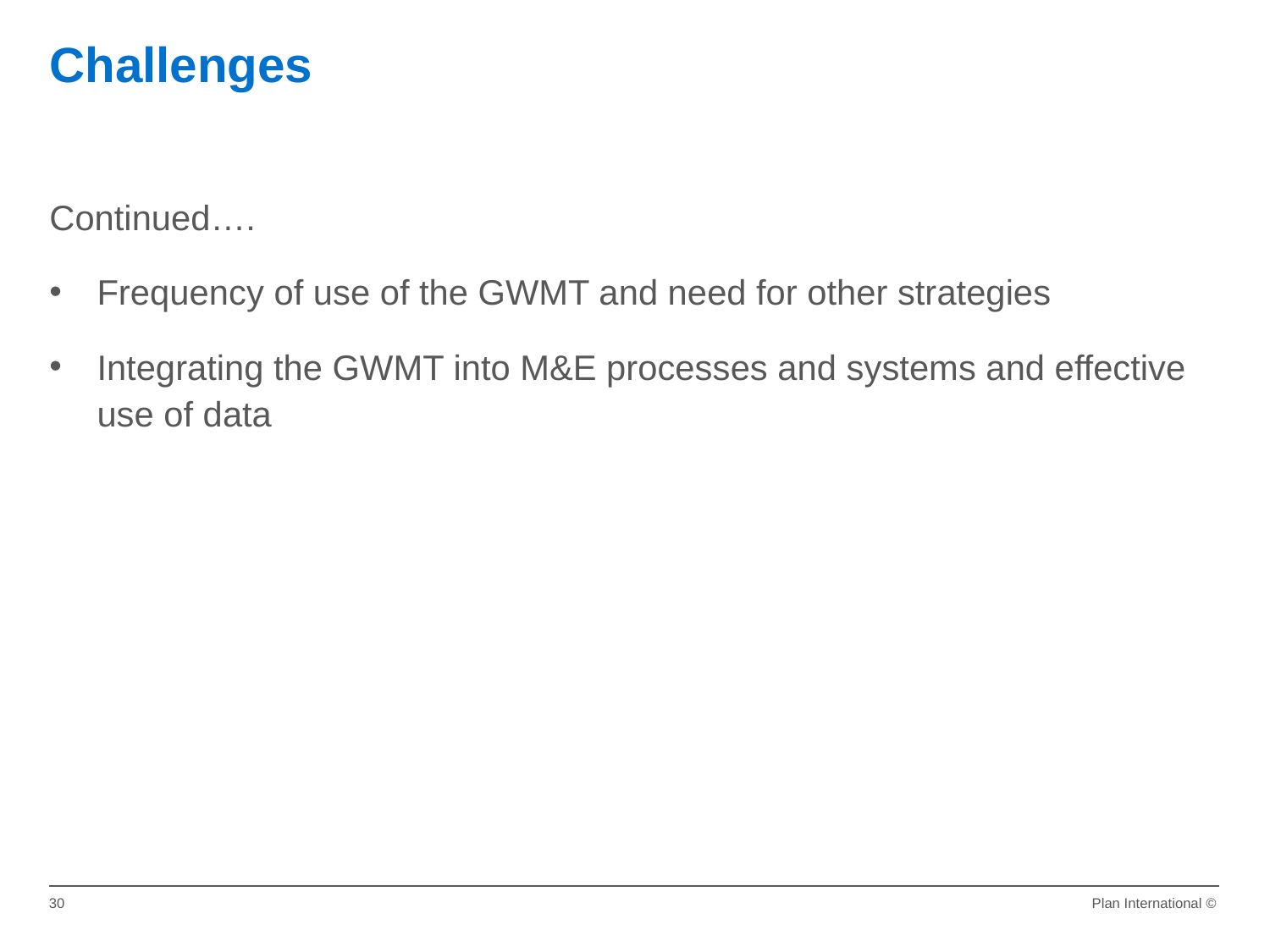

Challenges

Continued….
Frequency of use of the GWMT and need for other strategies
Integrating the GWMT into M&E processes and systems and effective use of data

30